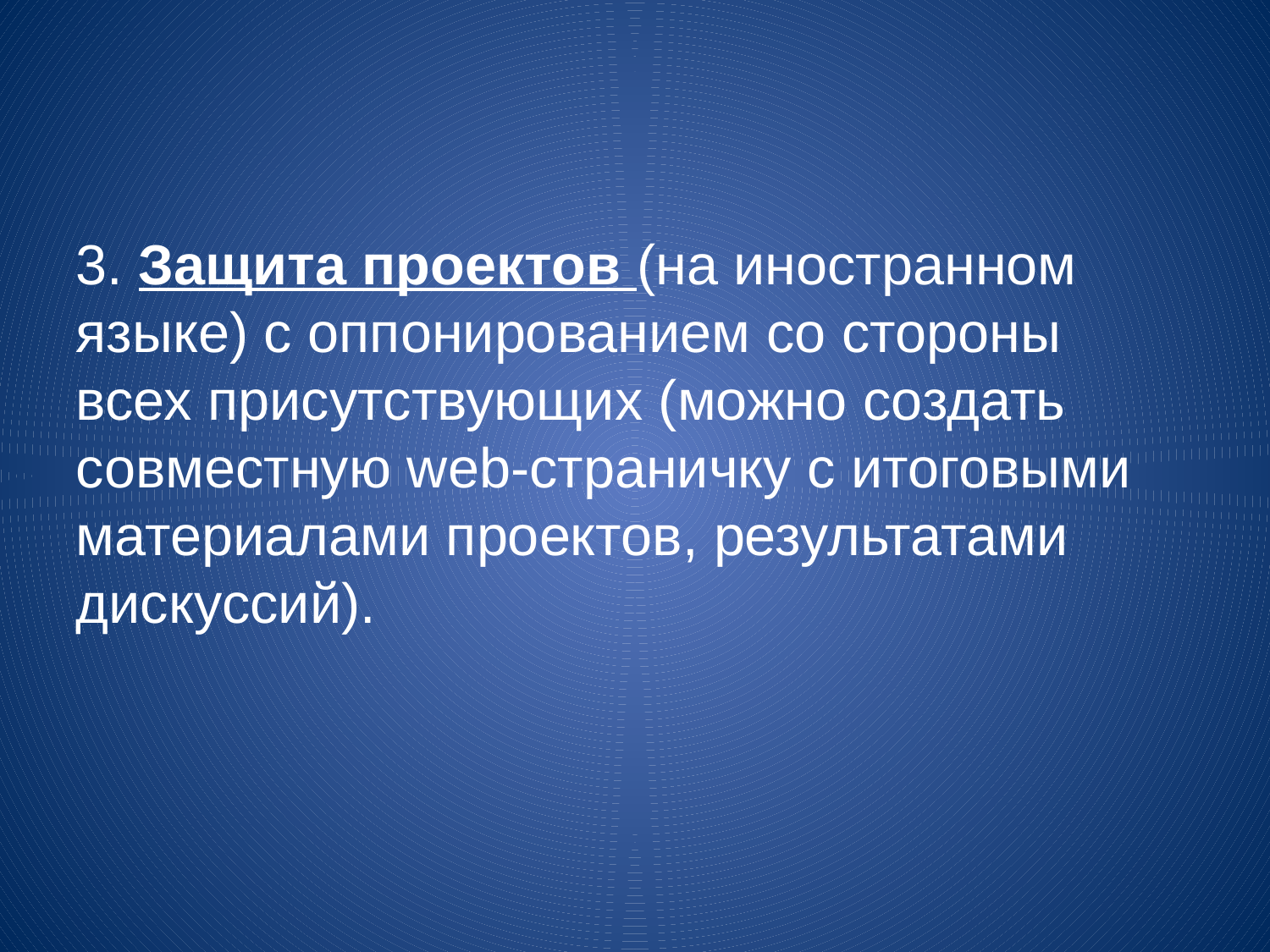

#
3. Защита проектов (на иностранном языке) с оппонированием со стороны всех присутствующих (можно создать совместную web-страничку с итоговыми материалами проектов, результатами дискуссий).